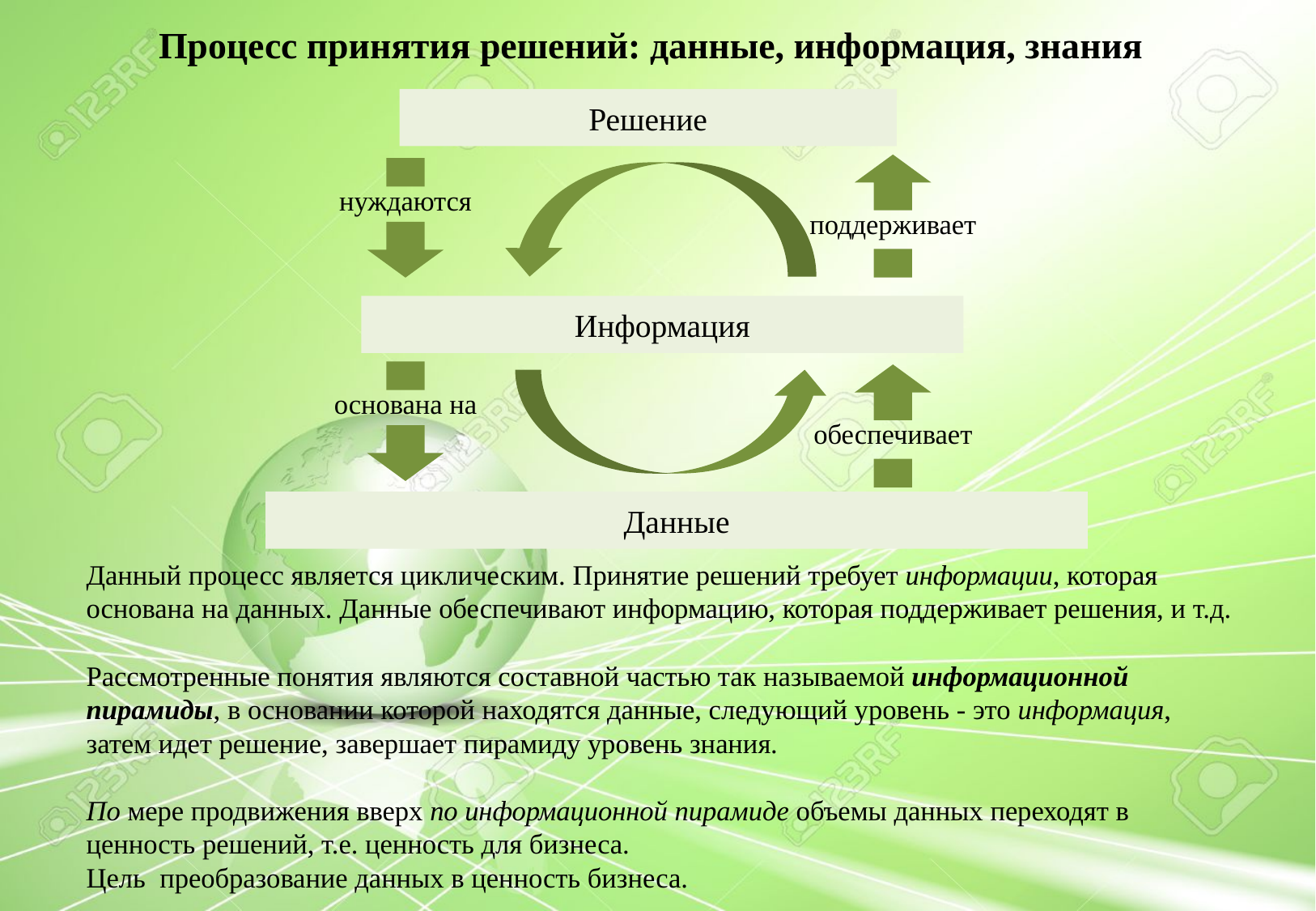

Процесс принятия решений: данные, информация, знания
Решение

поддерживает

нуждаются

Информация

основана на

обеспечивает

Данные
Данный процесс является циклическим. Принятие решений требует информации, которая основана на данных. Данные обеспечивают информацию, которая поддерживает решения, и т.д.

Рассмотренные понятия являются составной частью так называемой информационной пирамиды, в основании которой находятся данные, следующий уровень - это информация, затем идет решение, завершает пирамиду уровень знания.

По мере продвижения вверх по информационной пирамиде объемы данных переходят в ценность решений, т.е. ценность для бизнеса.
Цель  преобразование данных в ценность бизнеса.